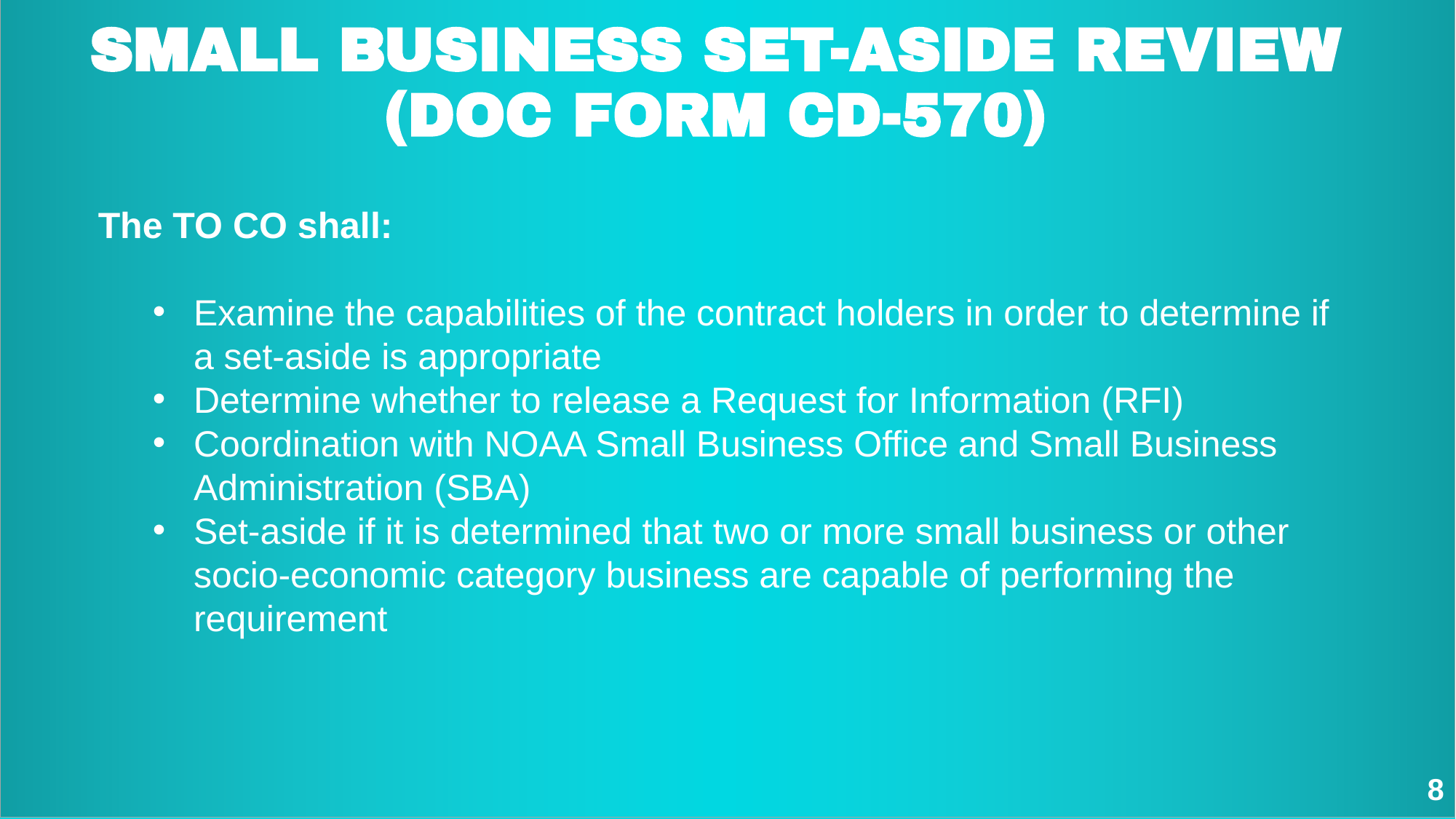

SMALL BUSINESS SET-ASIDE REVIEW
(DOC FORM CD-570)
The TO CO shall:

Examine the capabilities of the contract holders in order to determine if a set-aside is appropriate
Determine whether to release a Request for Information (RFI)
Coordination with NOAA Small Business Office and Small Business Administration (SBA)
Set-aside if it is determined that two or more small business or other socio-economic category business are capable of performing the requirement

8